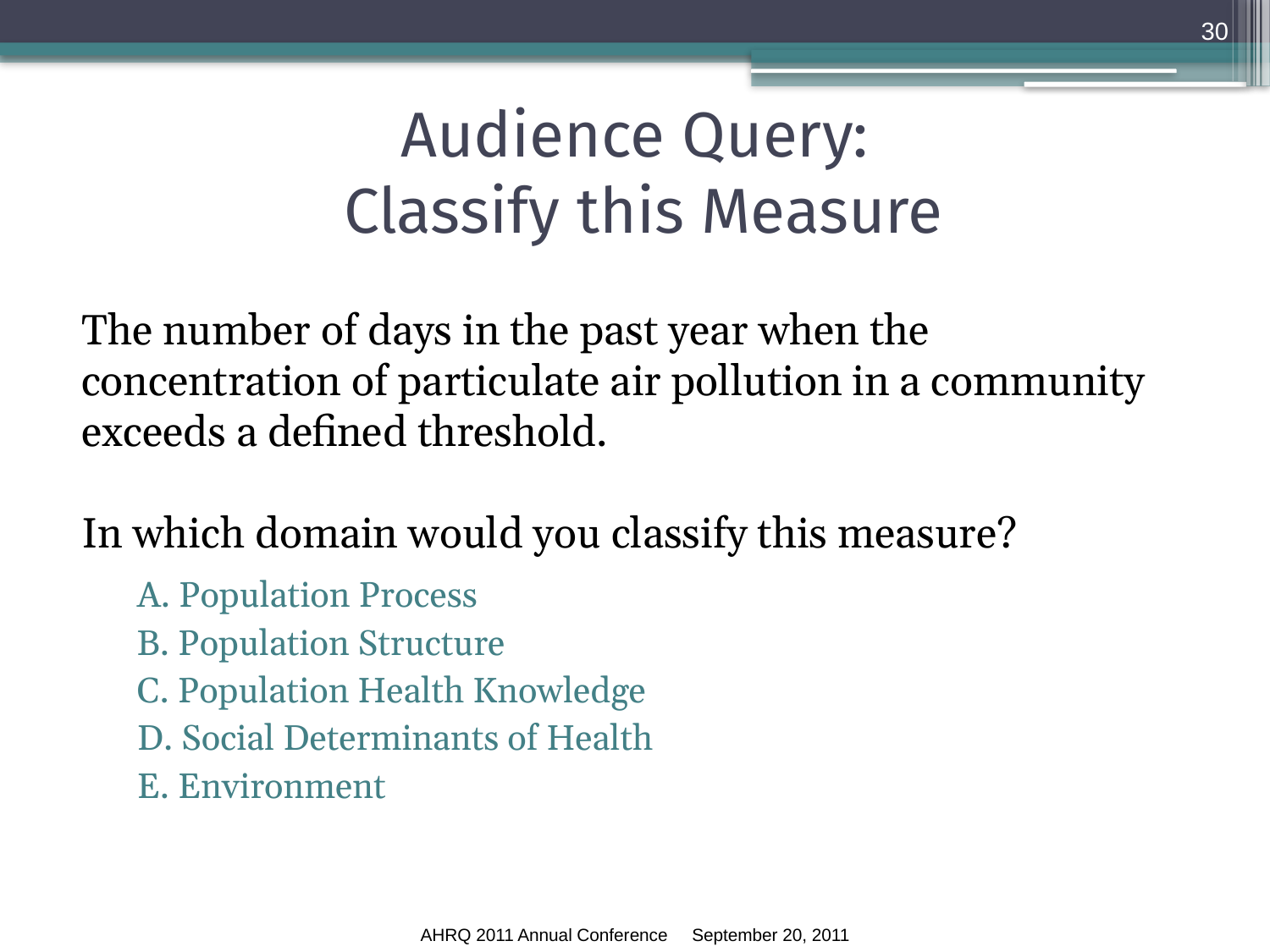

30
# Audience Query: Classify this Measure
The number of days in the past year when the concentration of particulate air pollution in a community exceeds a defined threshold.

In which domain would you classify this measure?
A. Population Process
B. Population Structure
C. Population Health Knowledge
D. Social Determinants of Health
E. Environment